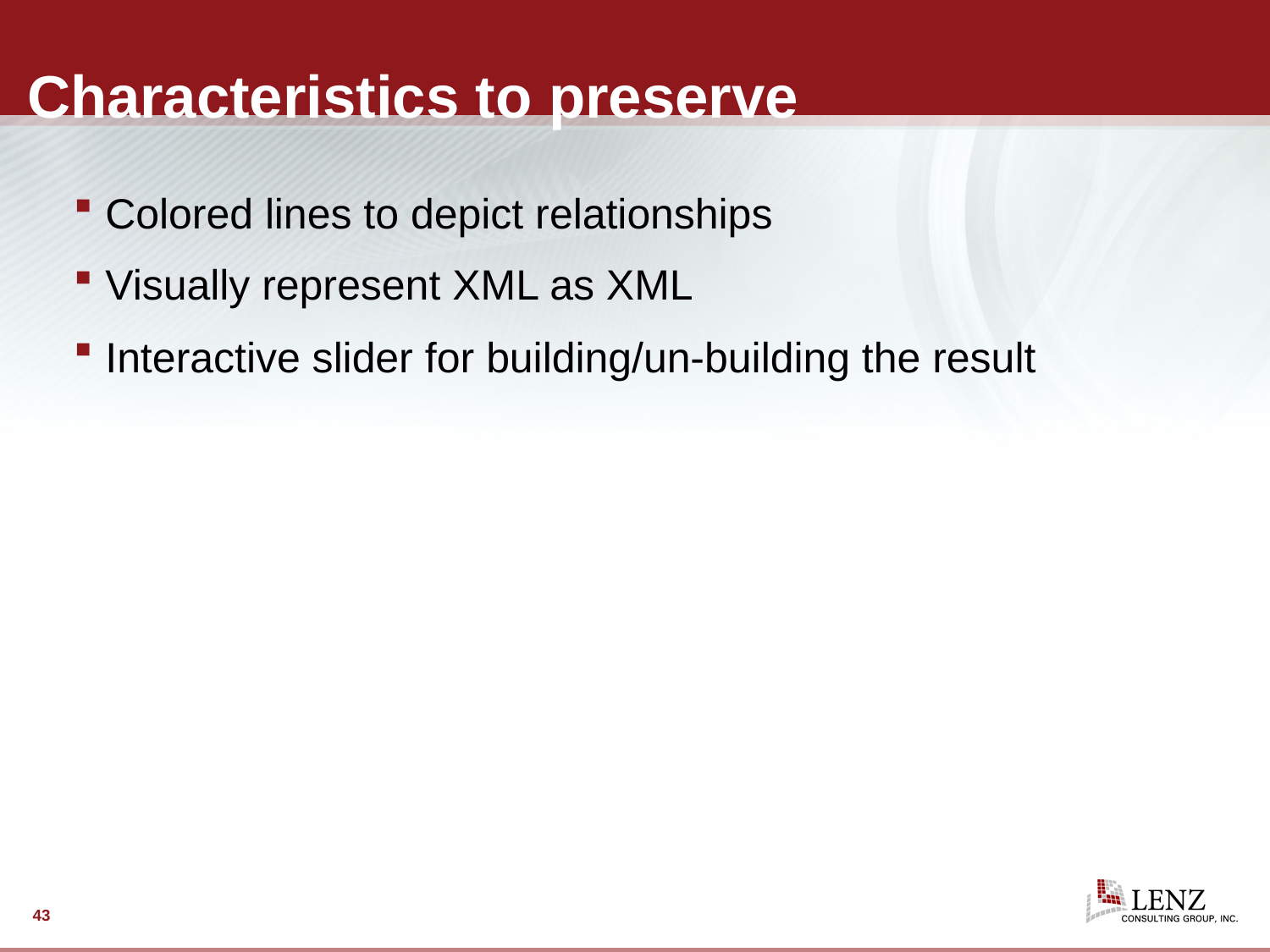

# Characteristics to preserve
Colored lines to depict relationships
Visually represent XML as XML
Interactive slider for building/un-building the result
43